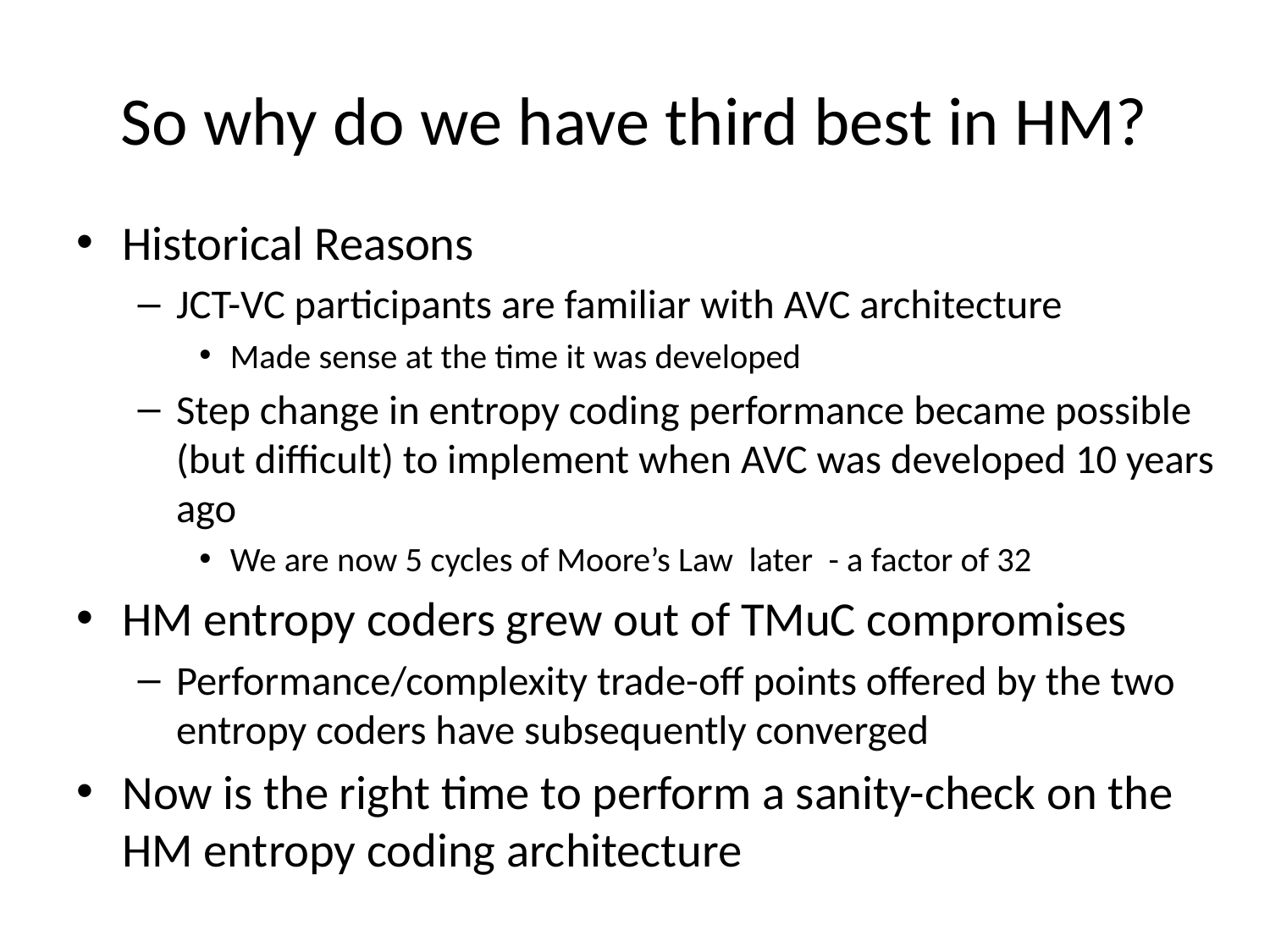

# So why do we have third best in HM?
Historical Reasons
JCT-VC participants are familiar with AVC architecture
Made sense at the time it was developed
Step change in entropy coding performance became possible (but difficult) to implement when AVC was developed 10 years ago
We are now 5 cycles of Moore’s Law  later  - a factor of 32
HM entropy coders grew out of TMuC compromises
Performance/complexity trade-off points offered by the two entropy coders have subsequently converged
Now is the right time to perform a sanity-check on the HM entropy coding architecture